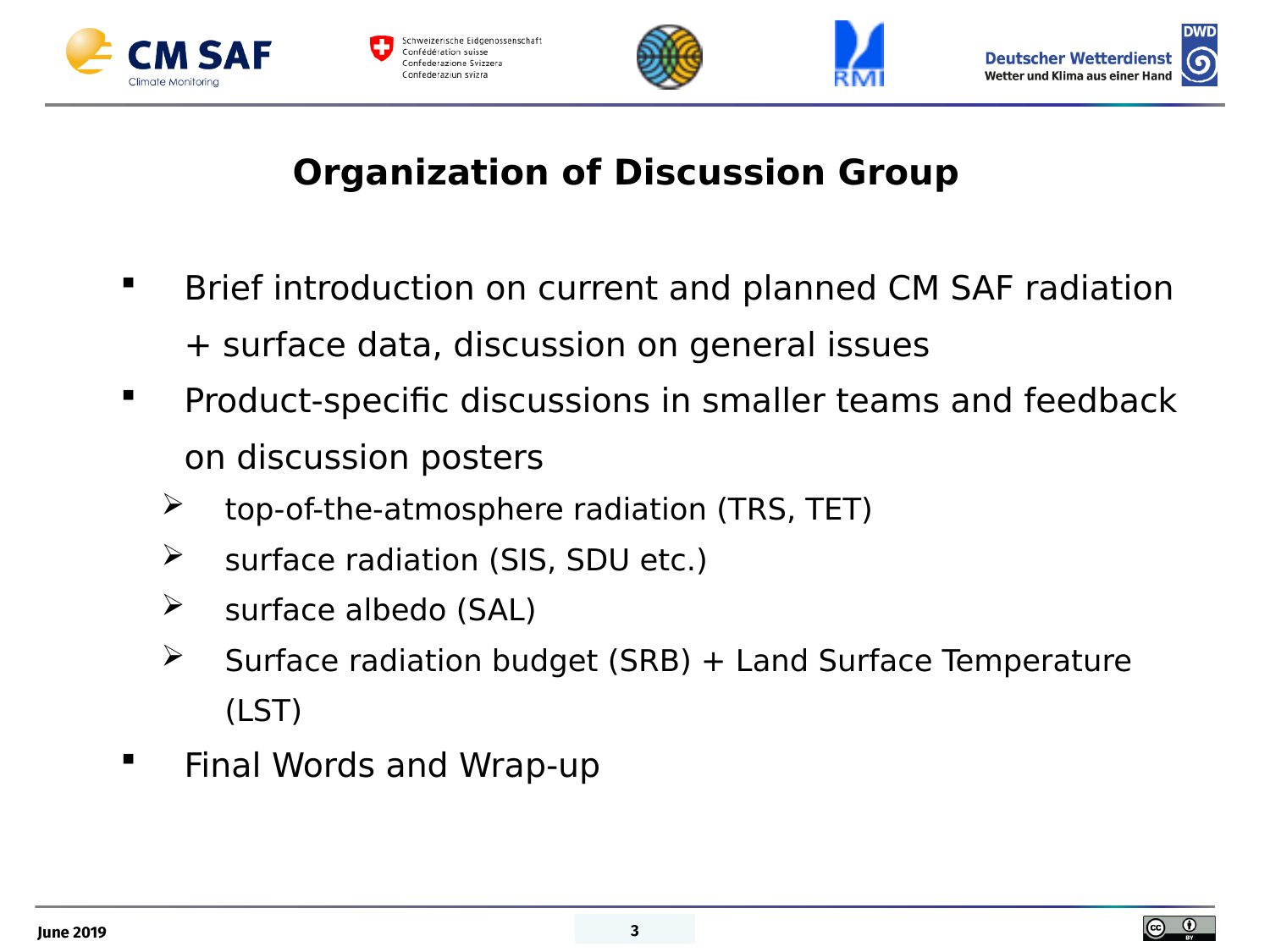

Organization of Discussion Group

Brief introduction on current and planned CM SAF radiation + surface data, discussion on general issues
Product-specific discussions in smaller teams and feedback on discussion posters
top-of-the-atmosphere radiation (TRS, TET)
surface radiation (SIS, SDU etc.)
surface albedo (SAL)
Surface radiation budget (SRB) + Land Surface Temperature (LST)
Final Words and Wrap-up
3